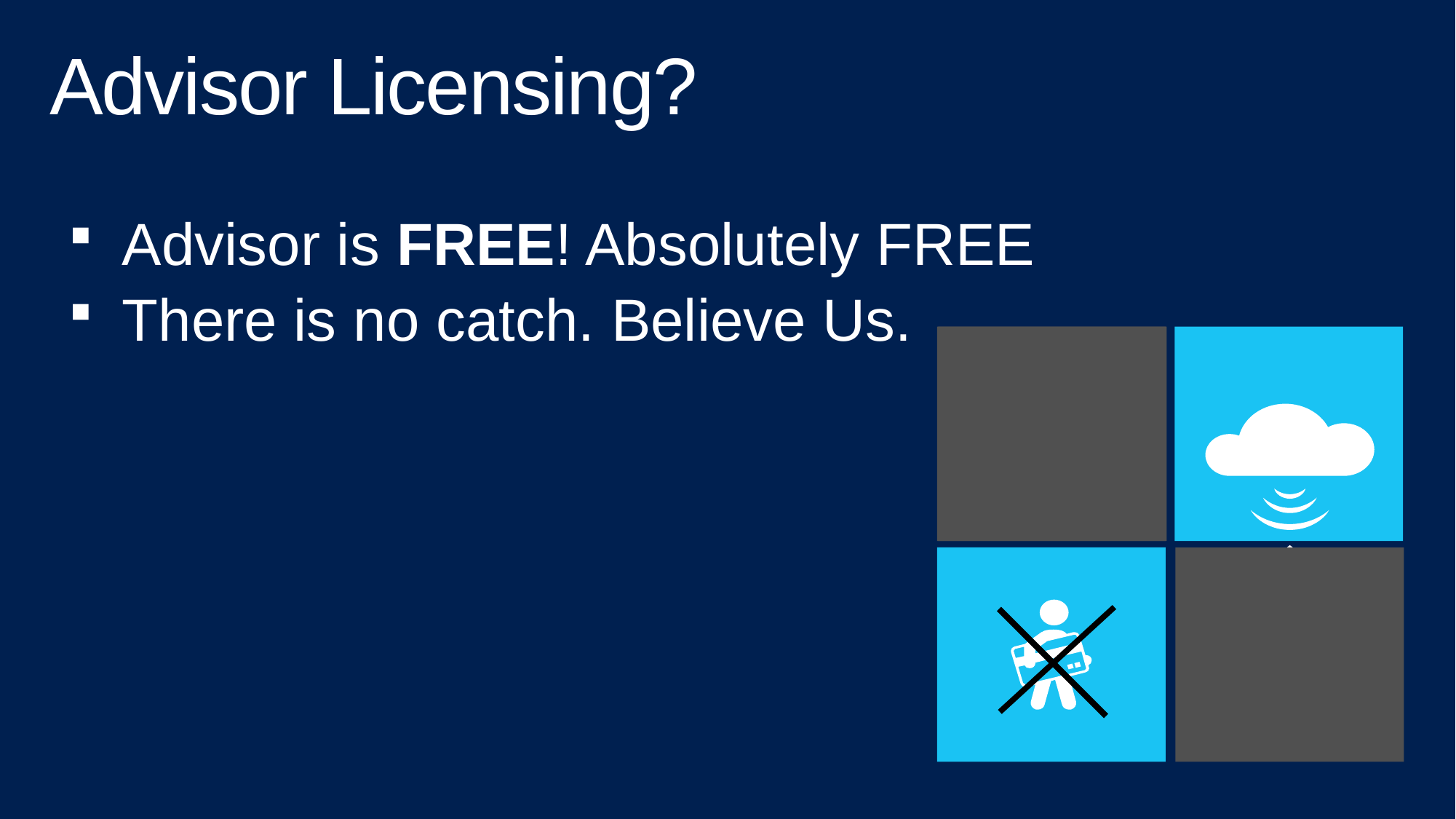

# Advisor Licensing?

Advisor is FREE! Absolutely FREE
There is no catch. Believe Us.